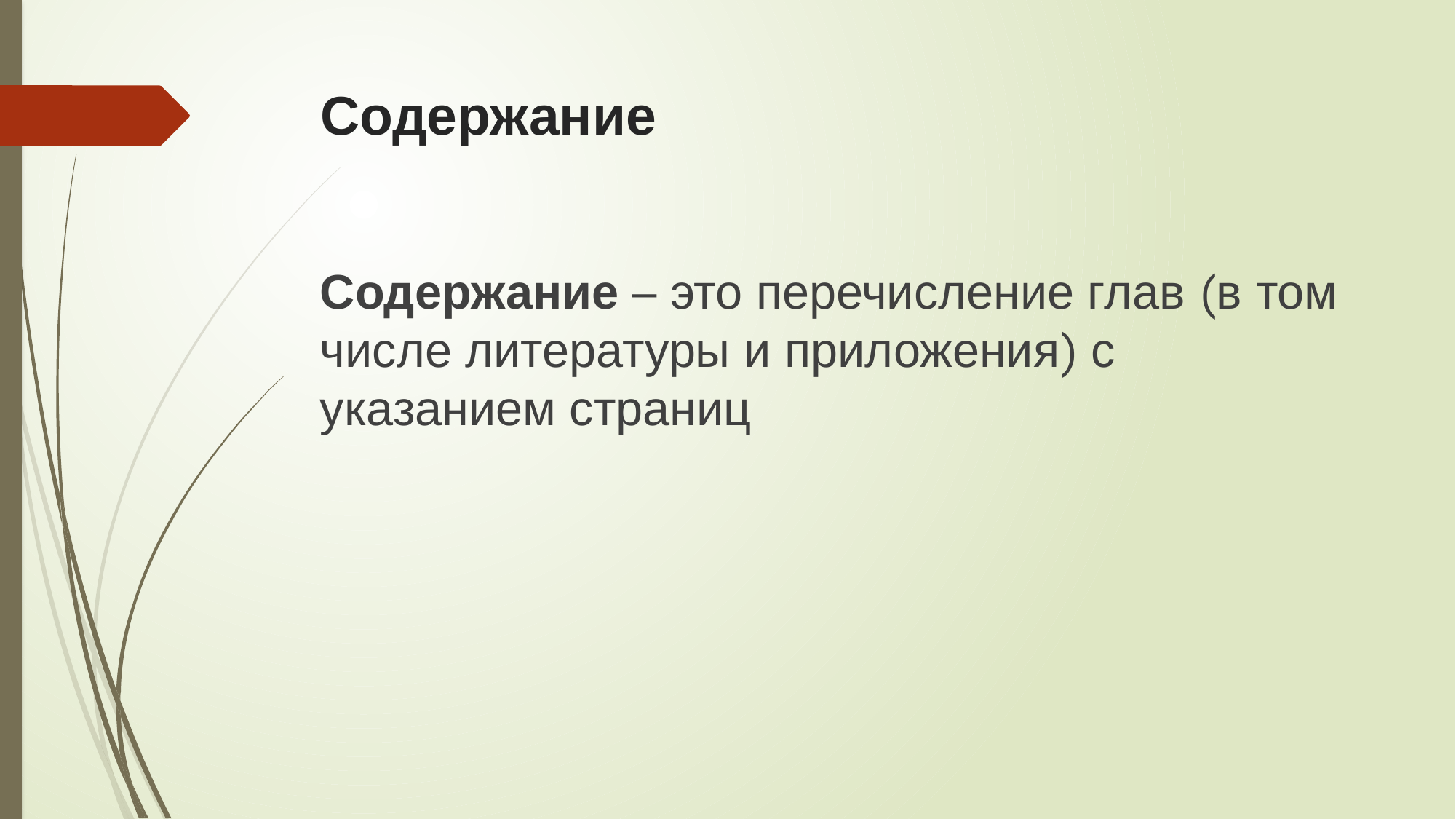

# Содержание
Содержание – это перечисление глав (в том числе литературы и приложения) с указанием страниц